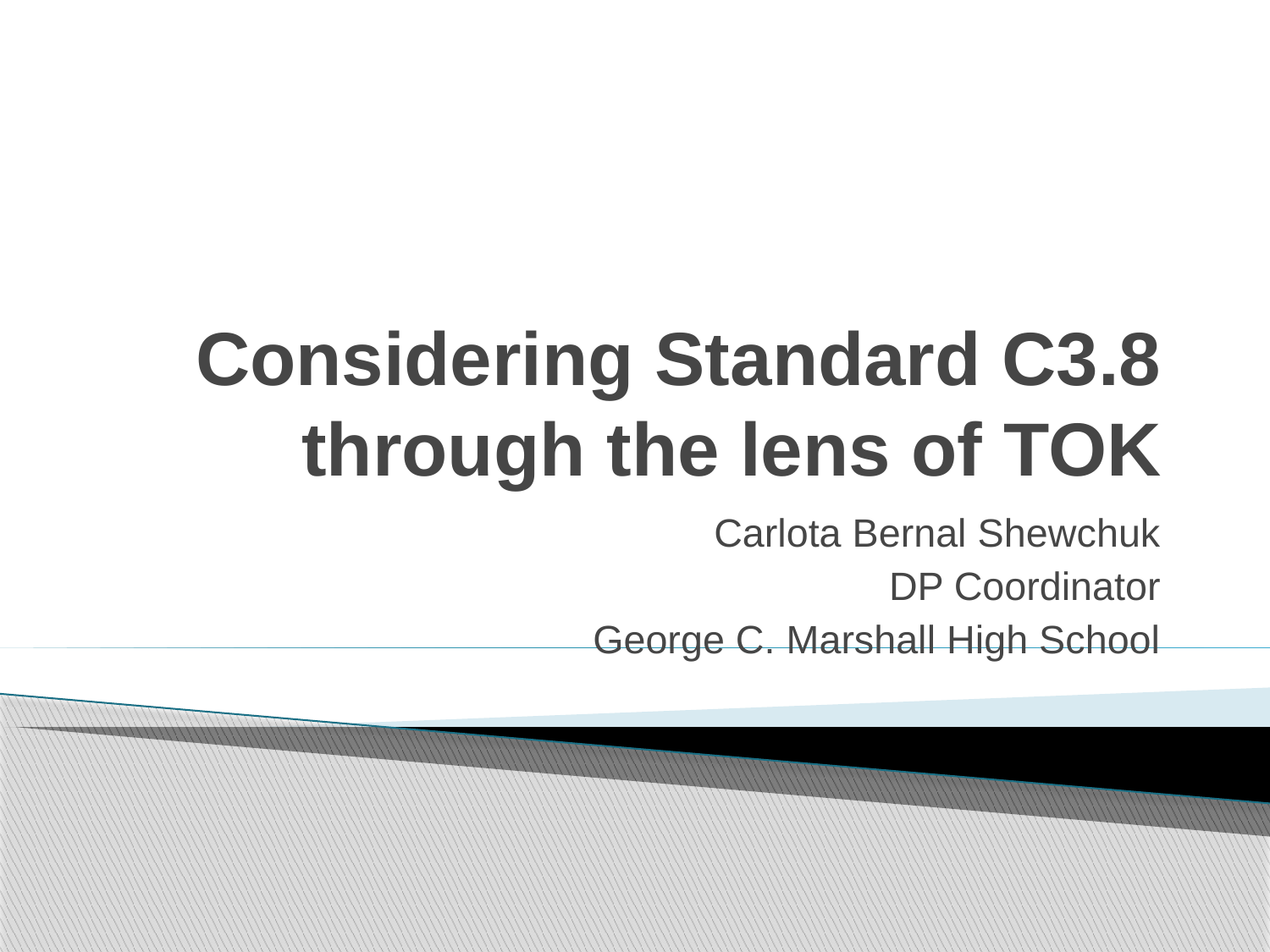

# Considering Standard C3.8 through the lens of TOK
Carlota Bernal Shewchuk
DP Coordinator
George C. Marshall High School